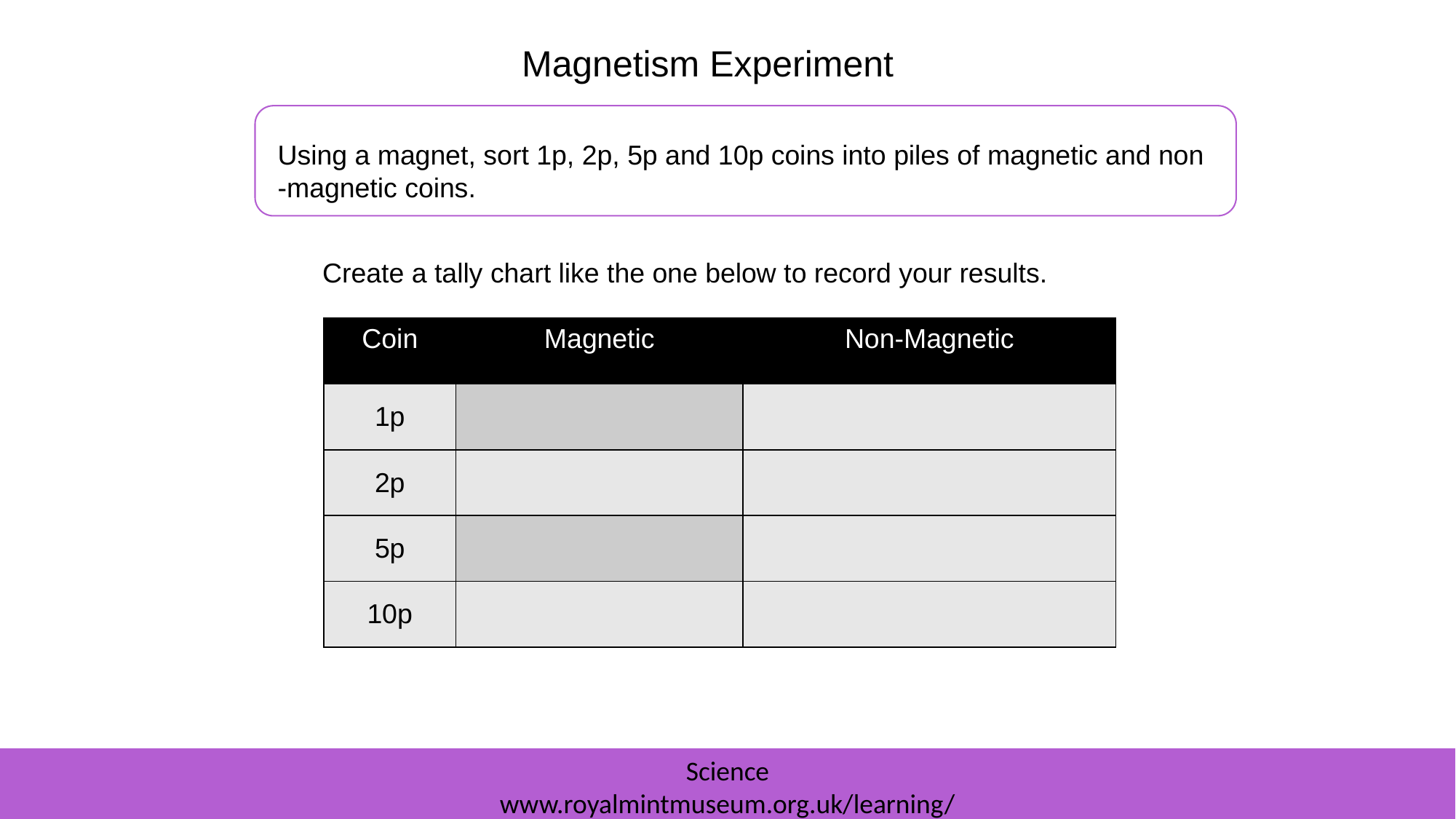

Magnetism Experiment

Using a magnet, sort 1p, 2p, 5p and 10p coins into piles of magnetic and non -magnetic coins.
Create a tally chart like the one below to record your results.
| Coin | Magnetic | Non-Magnetic |
| --- | --- | --- |
| 1p |  |  |
| 2p |  |  |
| 5p |  |  |
| 10p |  |  |
Science
www.royalmintmuseum.org.uk/learning/